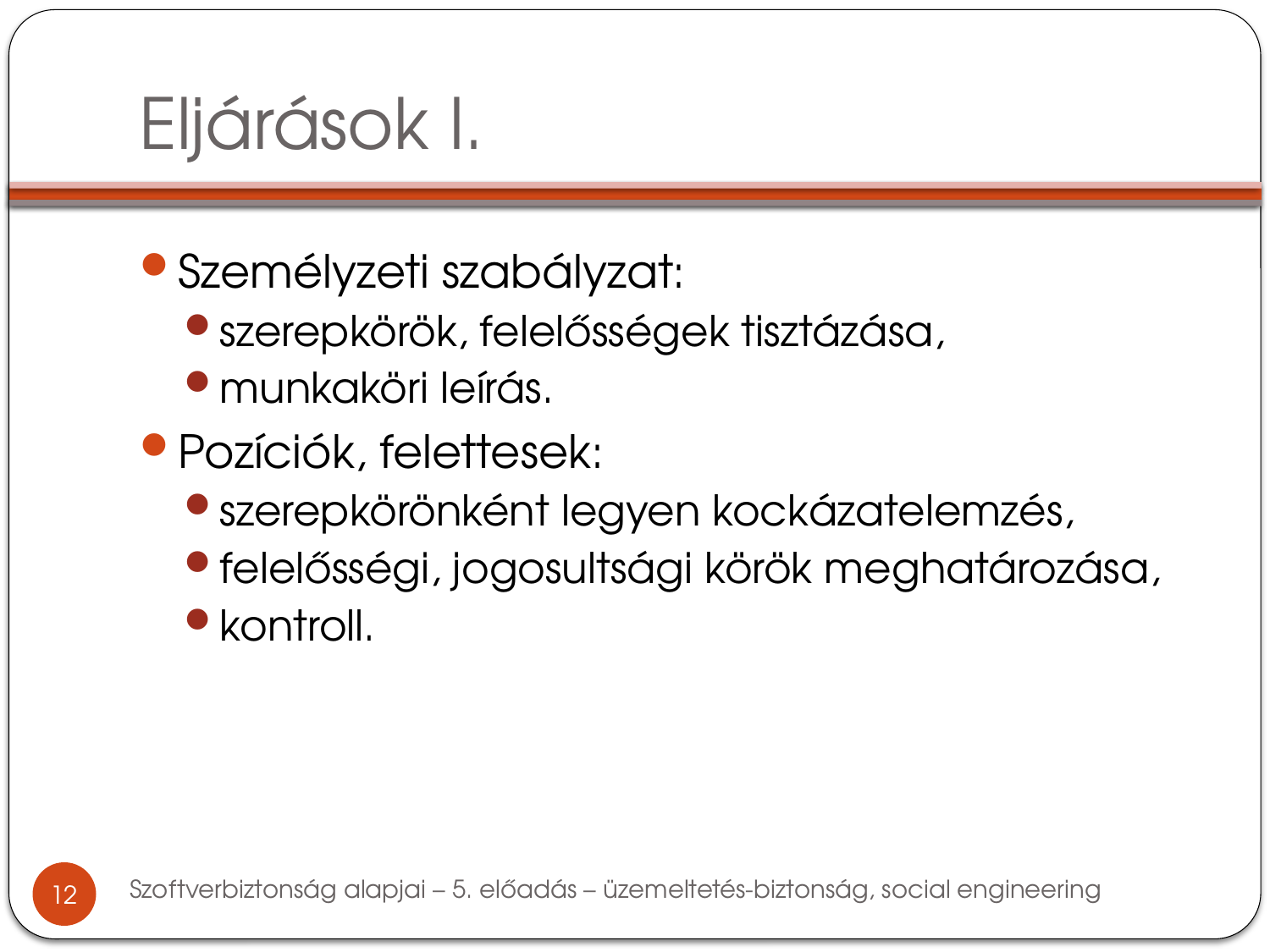

# Eljárások I.
Személyzeti szabályzat:
szerepkörök, felelősségek tisztázása,
munkaköri leírás.
Pozíciók, felettesek:
szerepkörönként legyen kockázatelemzés,
felelősségi, jogosultsági körök meghatározása,
kontroll.

Szoftverbiztonság alapjai – 5. előadás – üzemeltetés-biztonság, social engineering
12